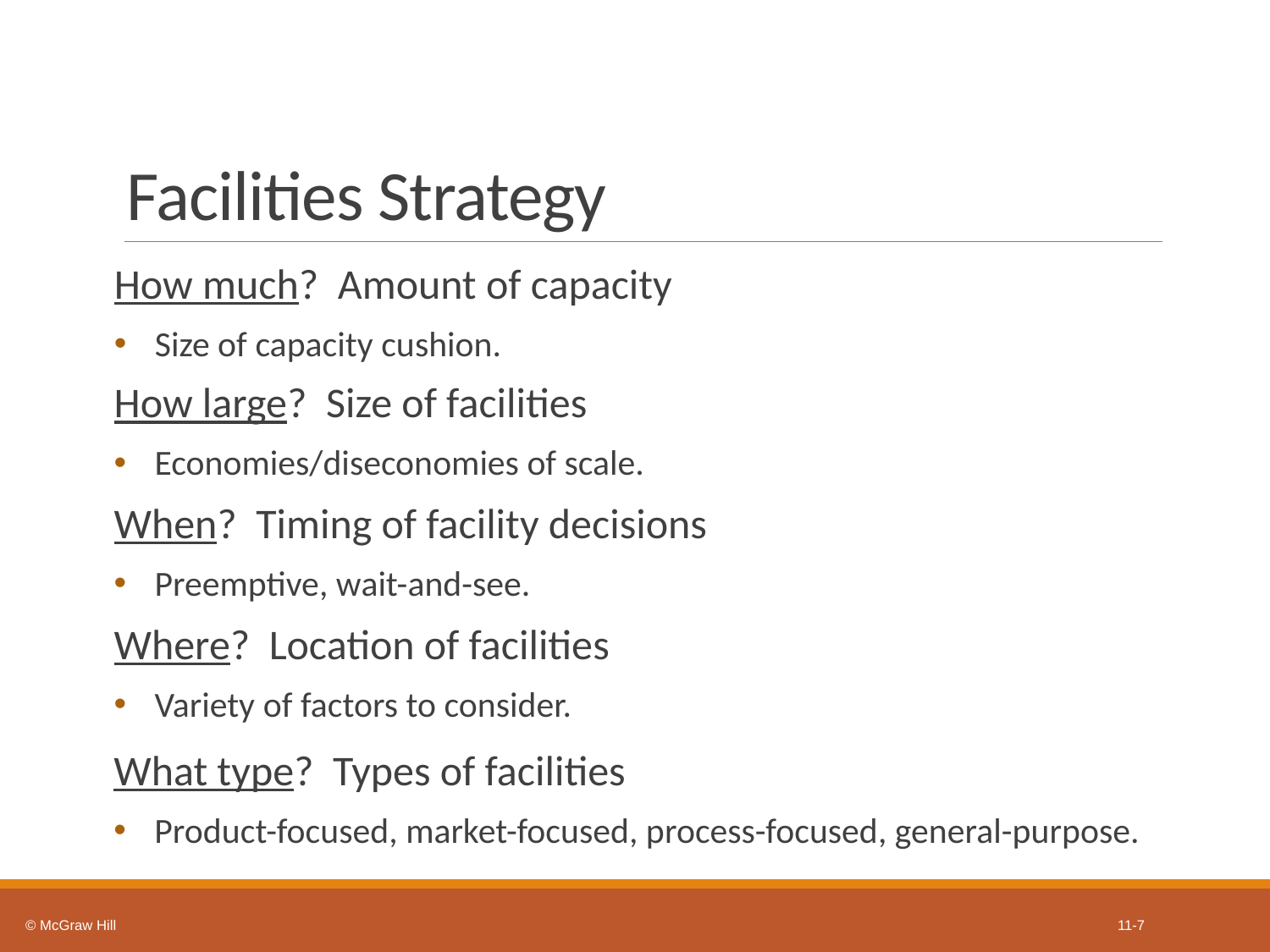

# Facilities Strategy
How much?  Amount of capacity
Size of capacity cushion.
How large?  Size of facilities
Economies/diseconomies of scale.
When?  Timing of facility decisions
Preemptive, wait-and-see.
Where?  Location of facilities
Variety of factors to consider.
What type?  Types of facilities
Product-focused, market-focused, process-focused, general-purpose.